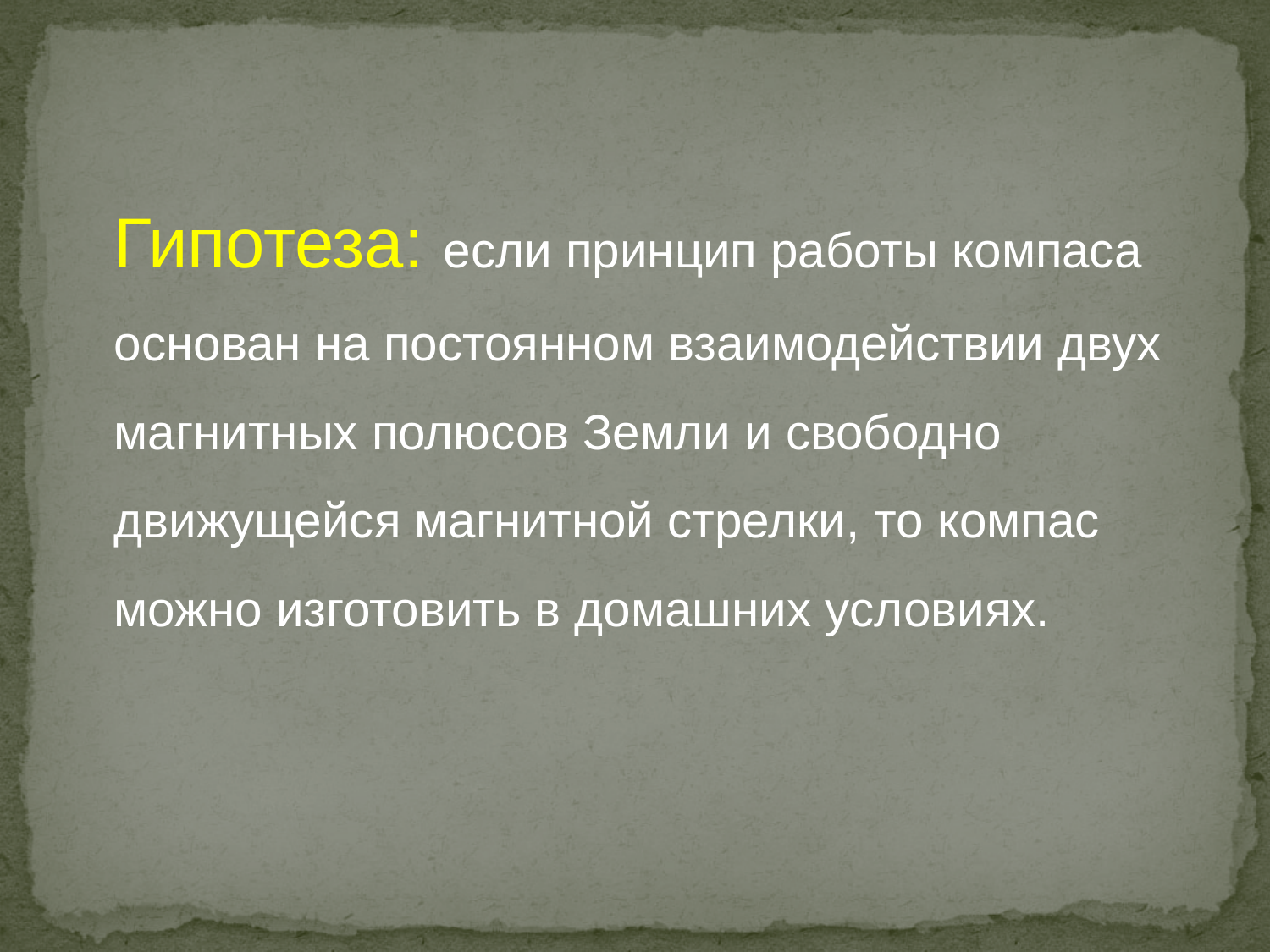

#
	Гипотеза: если принцип работы компаса основан на постоянном взаимодействии двух магнитных полюсов Земли и свободно движущейся магнитной стрелки, то компас можно изготовить в домашних условиях.